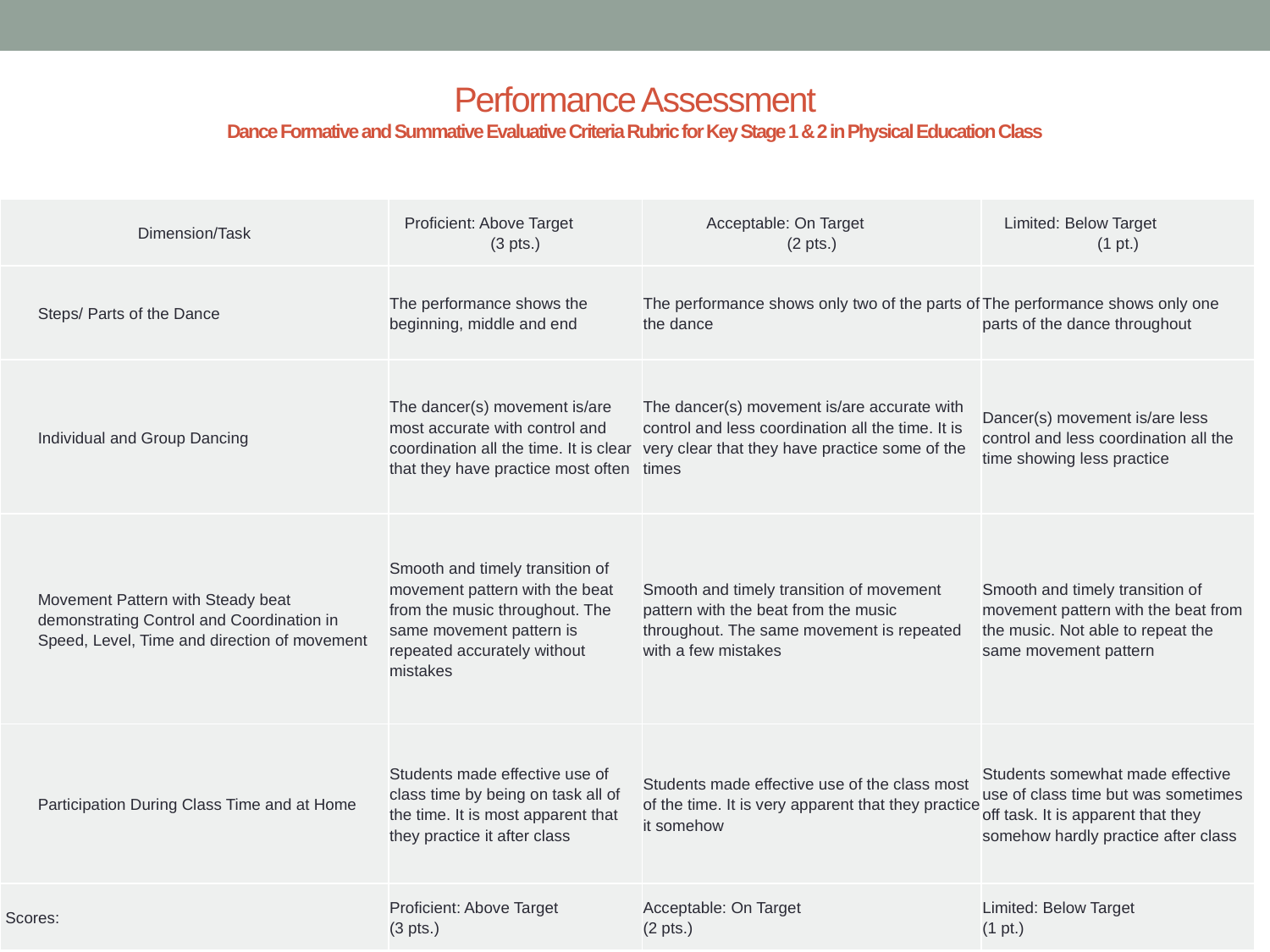

# Performance Assessment Dance Formative and Summative Evaluative Criteria Rubric for Key Stage 1 & 2 in Physical Education Class
| Dimension/Task | Proficient: Above Target (3 pts.) | Acceptable: On Target (2 pts.) | Limited: Below Target (1 pt.) |
| --- | --- | --- | --- |
| Steps/ Parts of the Dance | The performance shows the beginning, middle and end | The performance shows only two of the parts of the dance | The performance shows only one parts of the dance throughout |
| Individual and Group Dancing | The dancer(s) movement is/are most accurate with control and coordination all the time. It is clear that they have practice most often | The dancer(s) movement is/are accurate with control and less coordination all the time. It is very clear that they have practice some of the times | Dancer(s) movement is/are less control and less coordination all the time showing less practice |
| Movement Pattern with Steady beat demonstrating Control and Coordination in Speed, Level, Time and direction of movement | Smooth and timely transition of movement pattern with the beat from the music throughout. The same movement pattern is repeated accurately without mistakes | Smooth and timely transition of movement pattern with the beat from the music throughout. The same movement is repeated with a few mistakes | Smooth and timely transition of movement pattern with the beat from the music. Not able to repeat the same movement pattern |
| Participation During Class Time and at Home | Students made effective use of class time by being on task all of the time. It is most apparent that they practice it after class | Students made effective use of the class most of the time. It is very apparent that they practice it somehow | Students somewhat made effective use of class time but was sometimes off task. It is apparent that they somehow hardly practice after class |
| Scores: | Proficient: Above Target (3 pts.) | Acceptable: On Target (2 pts.) | Limited: Below Target (1 pt.) |